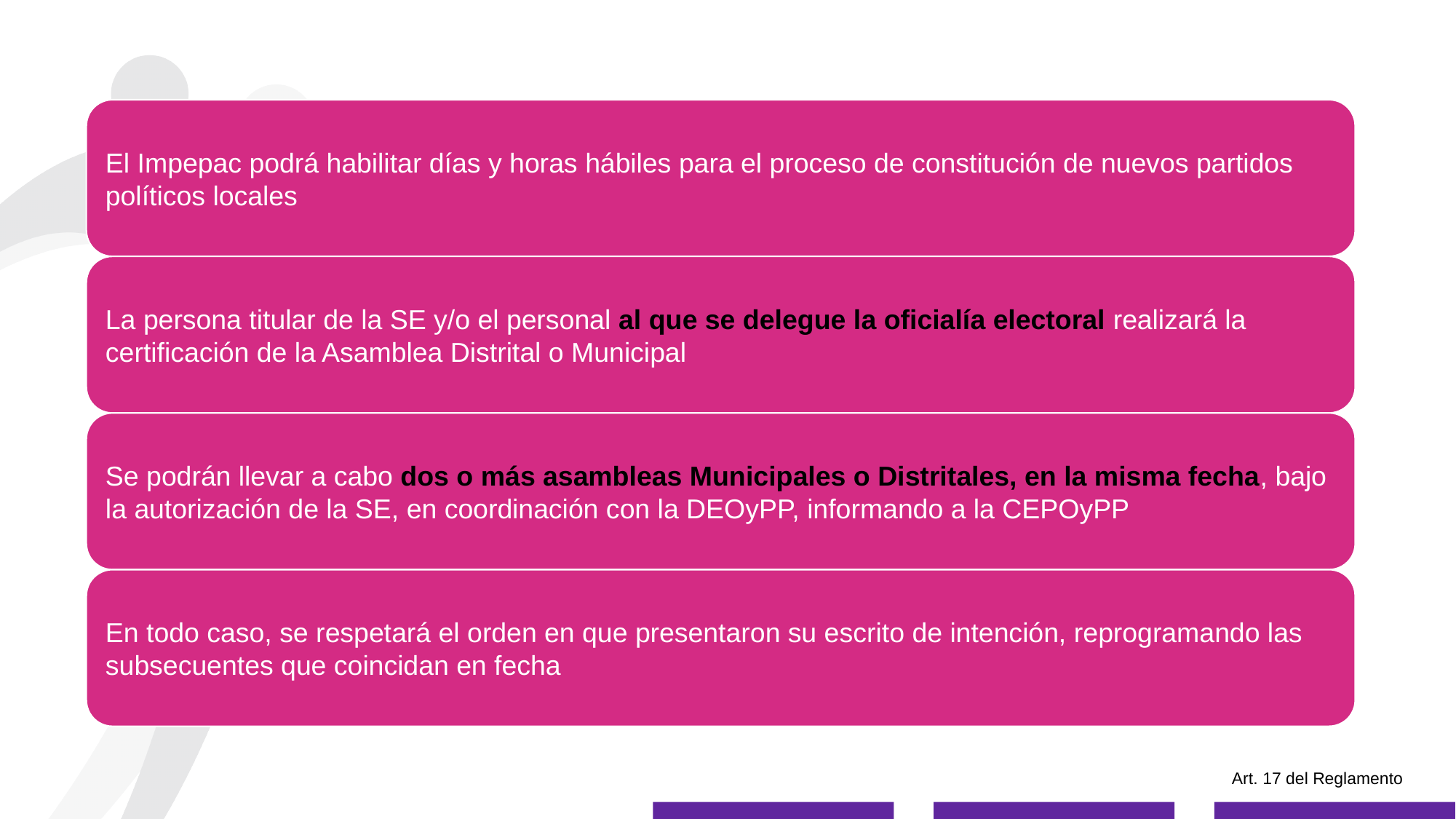

El Impepac podrá habilitar días y horas hábiles para el proceso de constitución de nuevos partidos políticos locales
La persona titular de la SE y/o el personal al que se delegue la oficialía electoral realizará la certificación de la Asamblea Distrital o Municipal
Se podrán llevar a cabo dos o más asambleas Municipales o Distritales, en la misma fecha, bajo la autorización de la SE, en coordinación con la DEOyPP, informando a la CEPOyPP
En todo caso, se respetará el orden en que presentaron su escrito de intención, reprogramando las subsecuentes que coincidan en fecha
Art. 17 del Reglamento